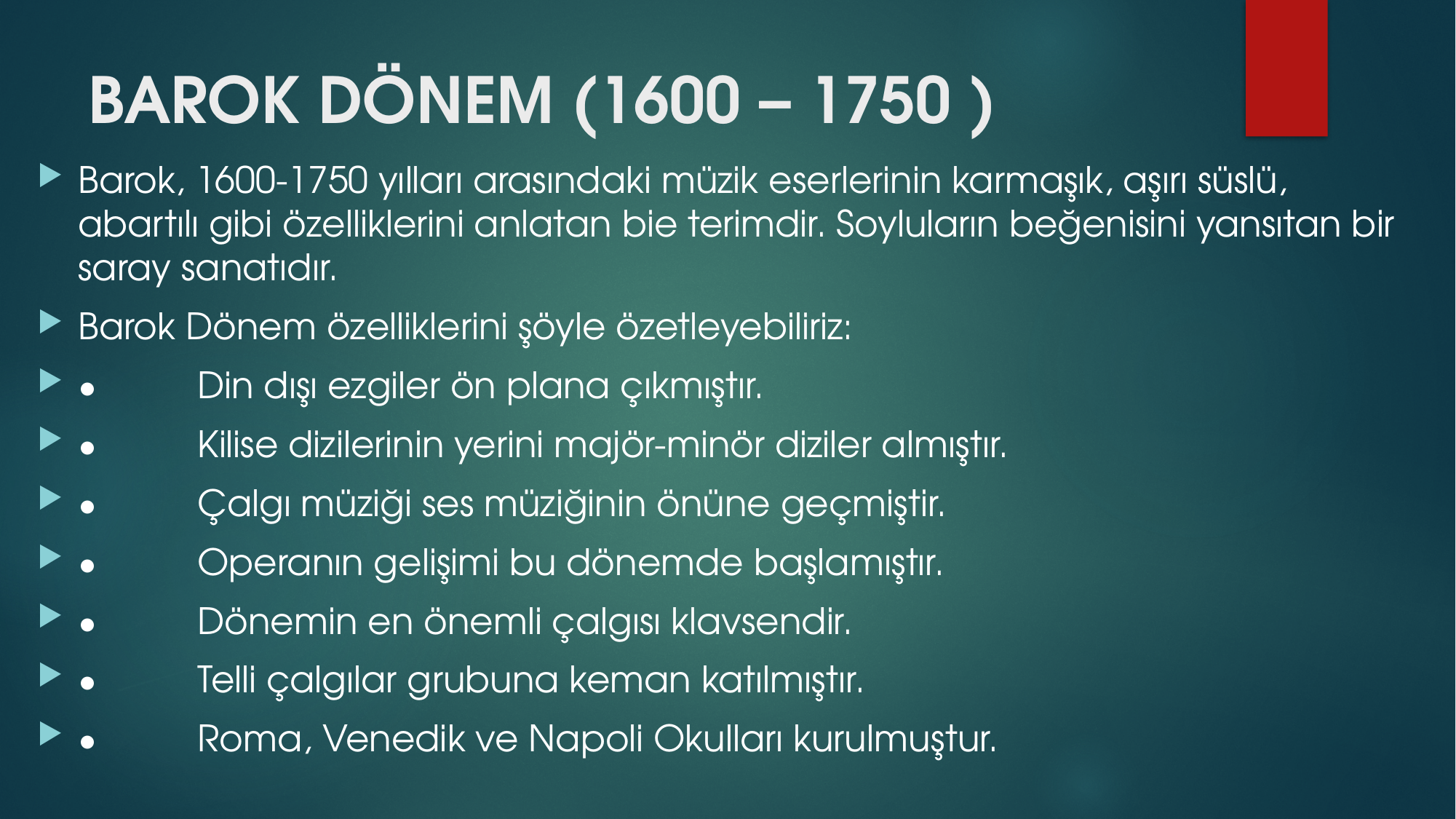

# BAROK DÖNEM (1600 – 1750 )
Barok, 1600-1750 yılları arasındaki müzik eserlerinin karmaşık, aşırı süslü, abartılı gibi özelliklerini anlatan bie terimdir. Soyluların beğenisini yansıtan bir saray sanatıdır.
Barok Dönem özelliklerini şöyle özetleyebiliriz:
•	 Din dışı ezgiler ön plana çıkmıştır.
•	 Kilise dizilerinin yerini majör-minör diziler almıştır.
•	 Çalgı müziği ses müziğinin önüne geçmiştir.
•	 Operanın gelişimi bu dönemde başlamıştır.
•	 Dönemin en önemli çalgısı klavsendir.
•	 Telli çalgılar grubuna keman katılmıştır.
•	 Roma, Venedik ve Napoli Okulları kurulmuştur.